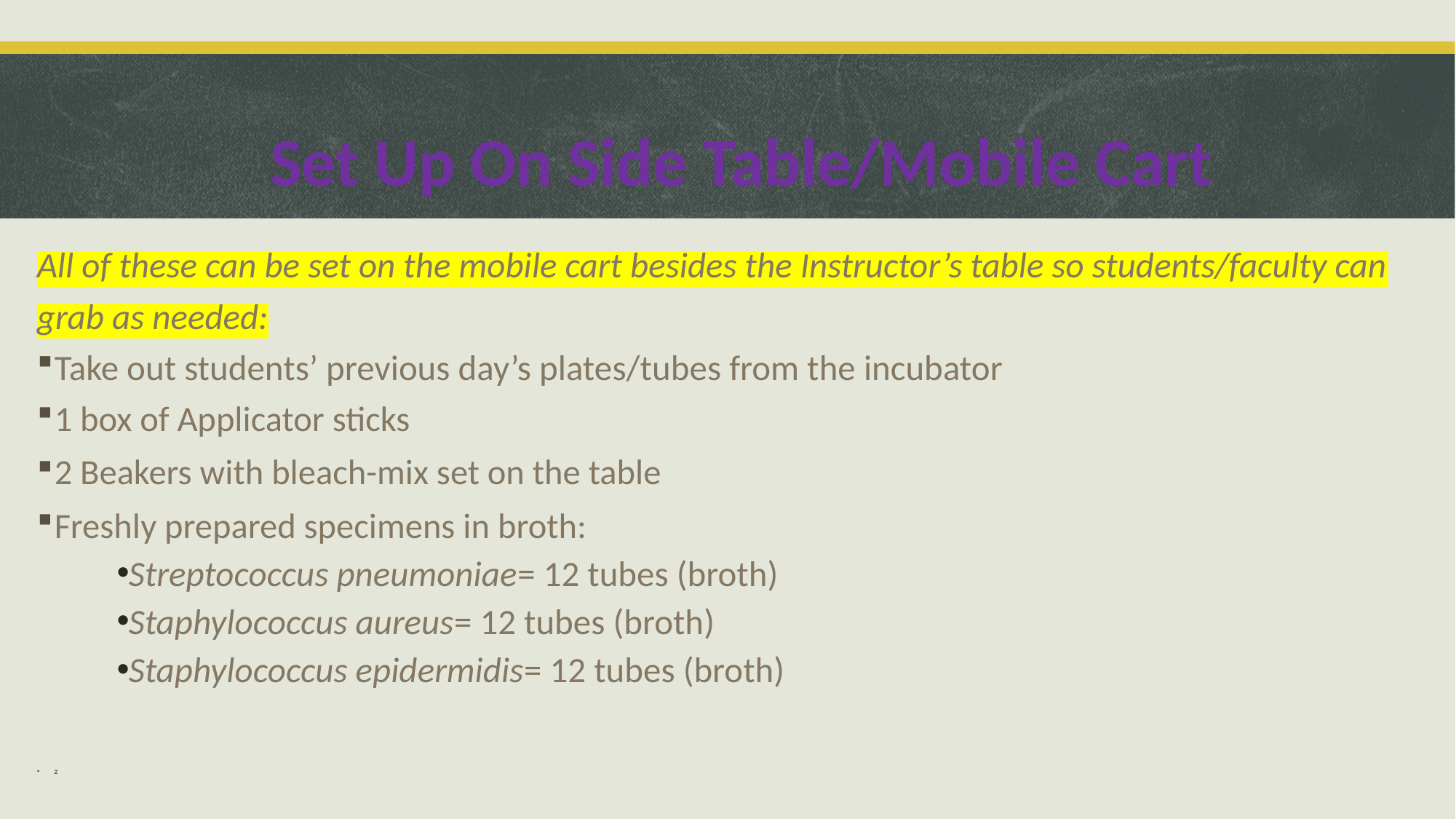

Set Up On Side Table/Mobile Cart

All of these can be set on the mobile cart besides the Instructor’s table so students/faculty can grab as needed:
Take out students’ previous day’s plates/tubes from the incubator
1 box of Applicator sticks
2 Beakers with bleach-mix set on the table
Freshly prepared specimens in broth:
Streptococcus pneumoniae= 12 tubes (broth)
Staphylococcus aureus= 12 tubes (broth)
Staphylococcus epidermidis= 12 tubes (broth)

2